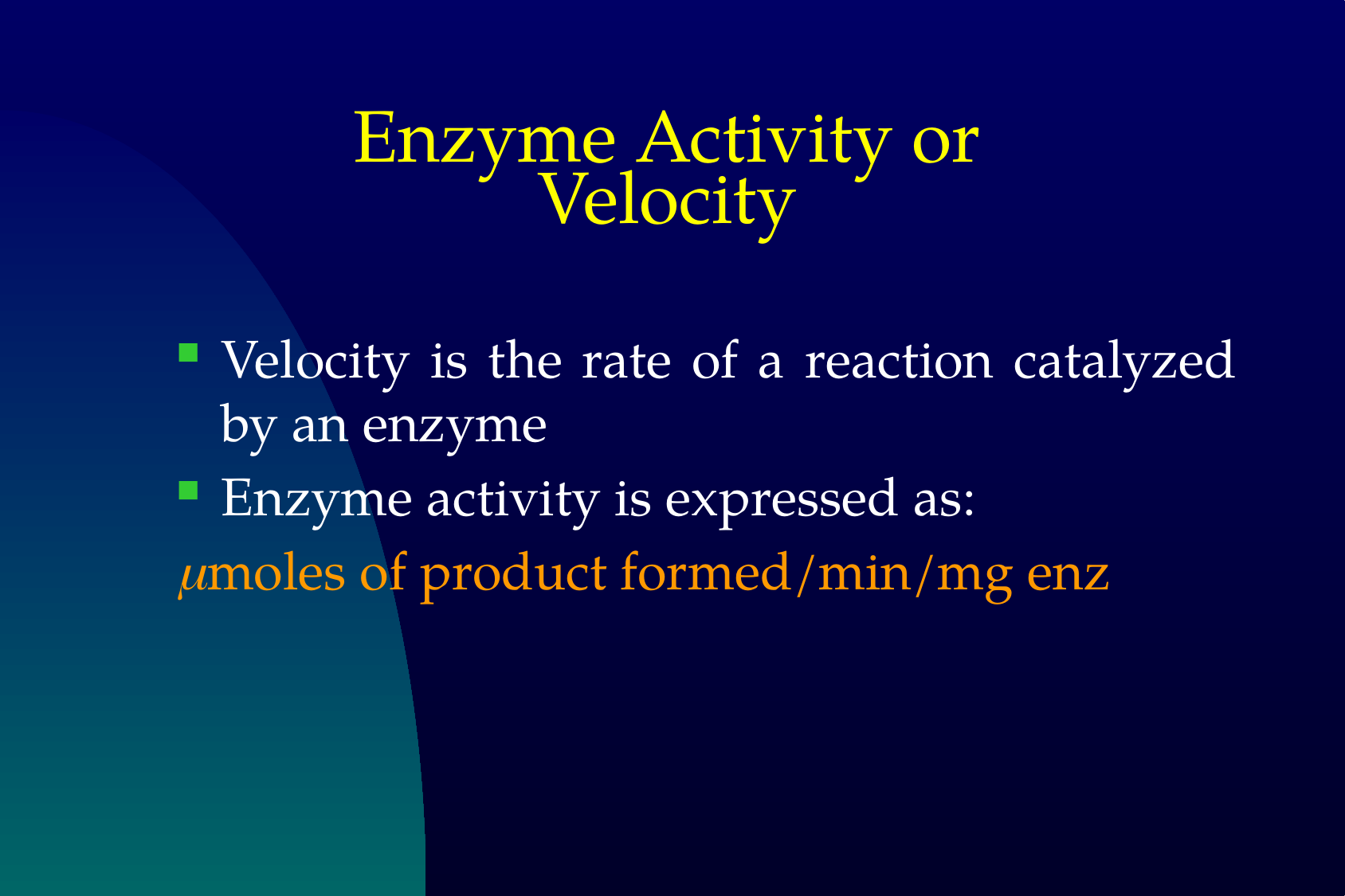

# Enzyme Activity or Velocity
Velocity is the rate of a reaction catalyzed by an enzyme
Enzyme activity is expressed as:
μmoles of product formed/min/mg enz